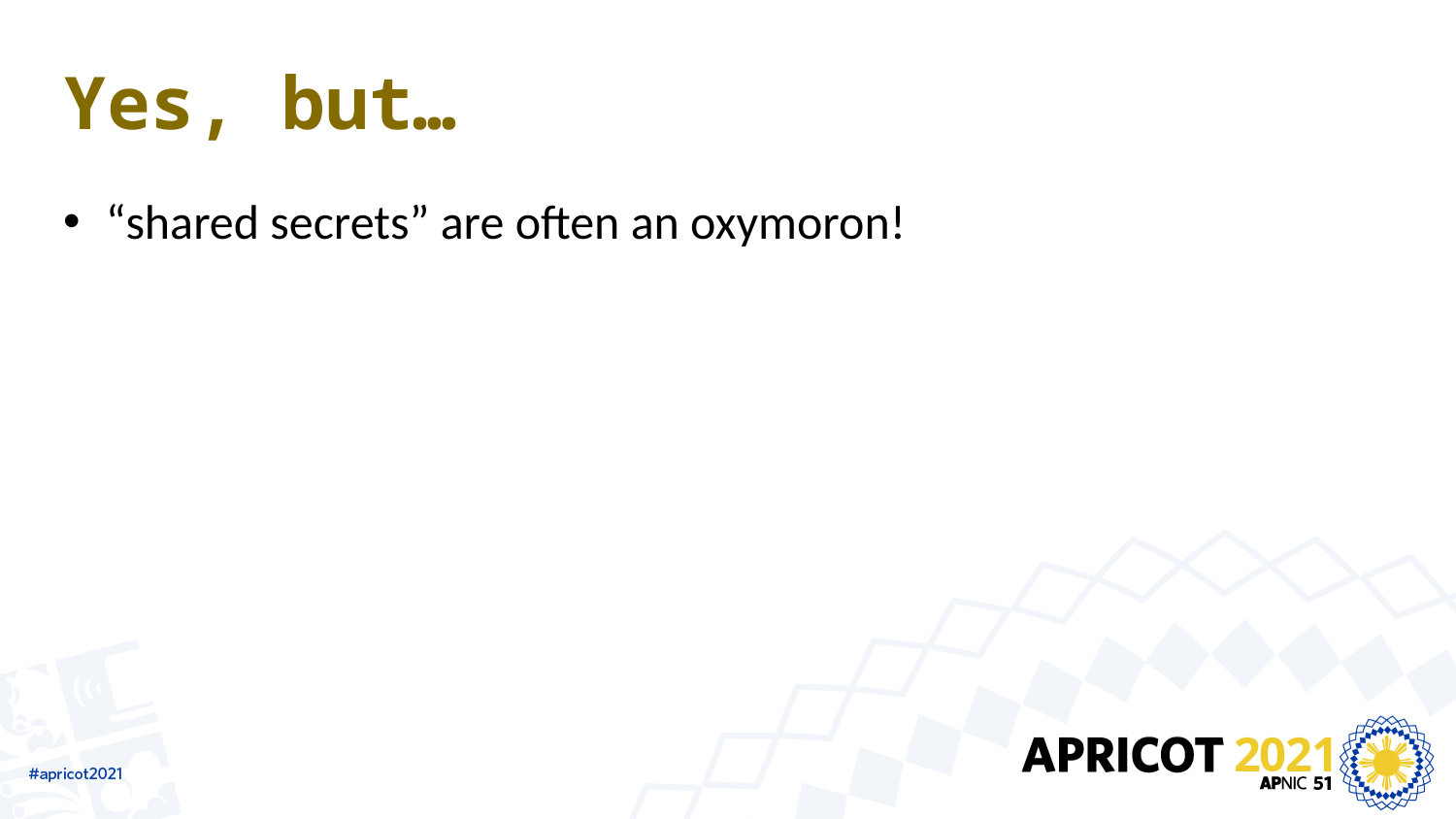

# Yes, but…
“shared secrets” are often an oxymoron!